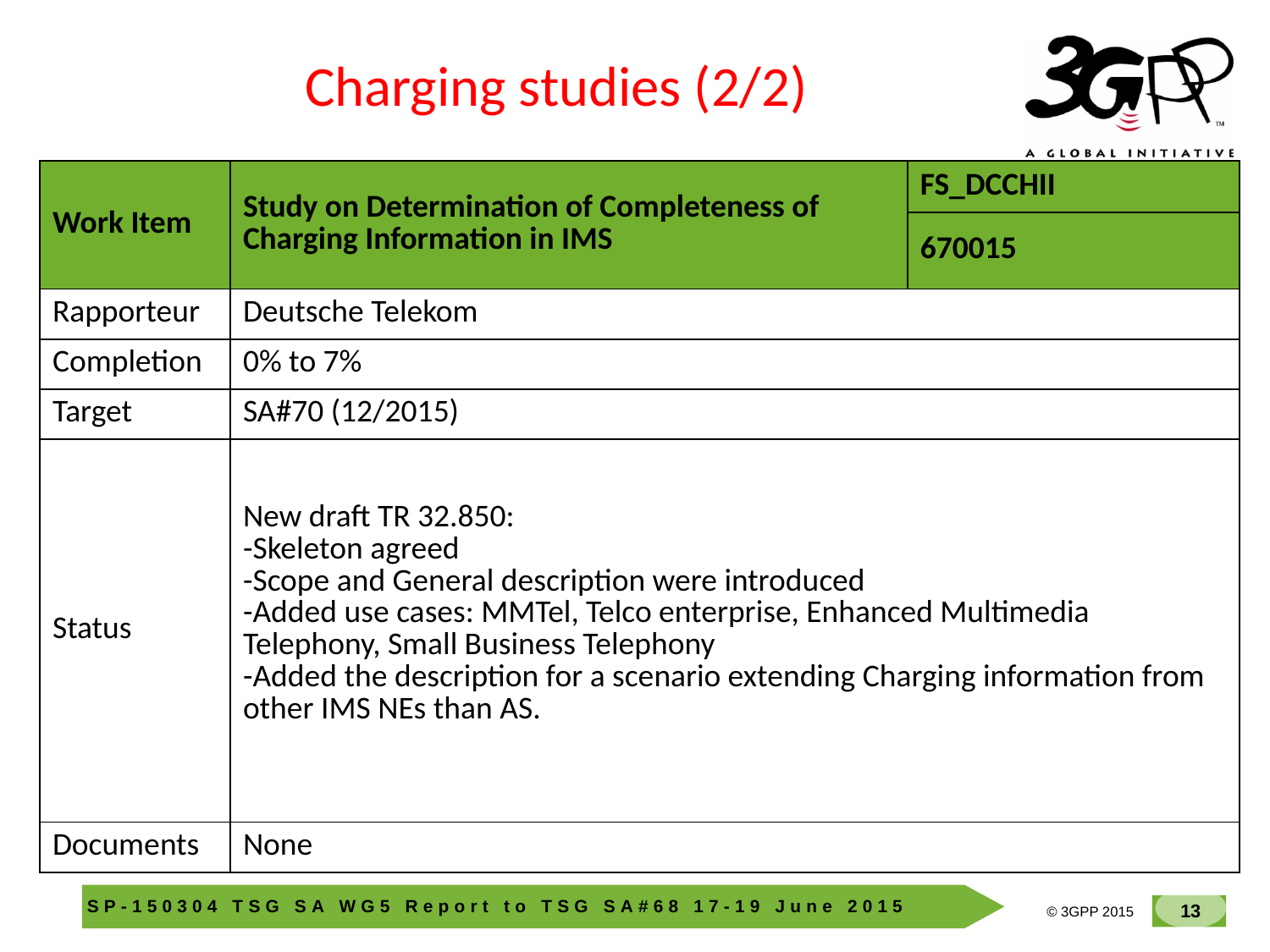

Charging studies (2/2)
| Work Item | Study on Determination of Completeness of Charging Information in IMS | FS\_DCCHII |
| --- | --- | --- |
|  |  | 670015 |
| Rapporteur | Deutsche Telekom |  |
| Completion | 0% to 7% |  |
| Target | SA#70 (12/2015) |  |
| Status | New draft TR 32.850: -Skeleton agreed -Scope and General description were introduced -Added use cases: MMTel, Telco enterprise, Enhanced Multimedia Telephony, Small Business Telephony -Added the description for a scenario extending Charging information from other IMS NEs than AS. |  |
| Documents | None |  |